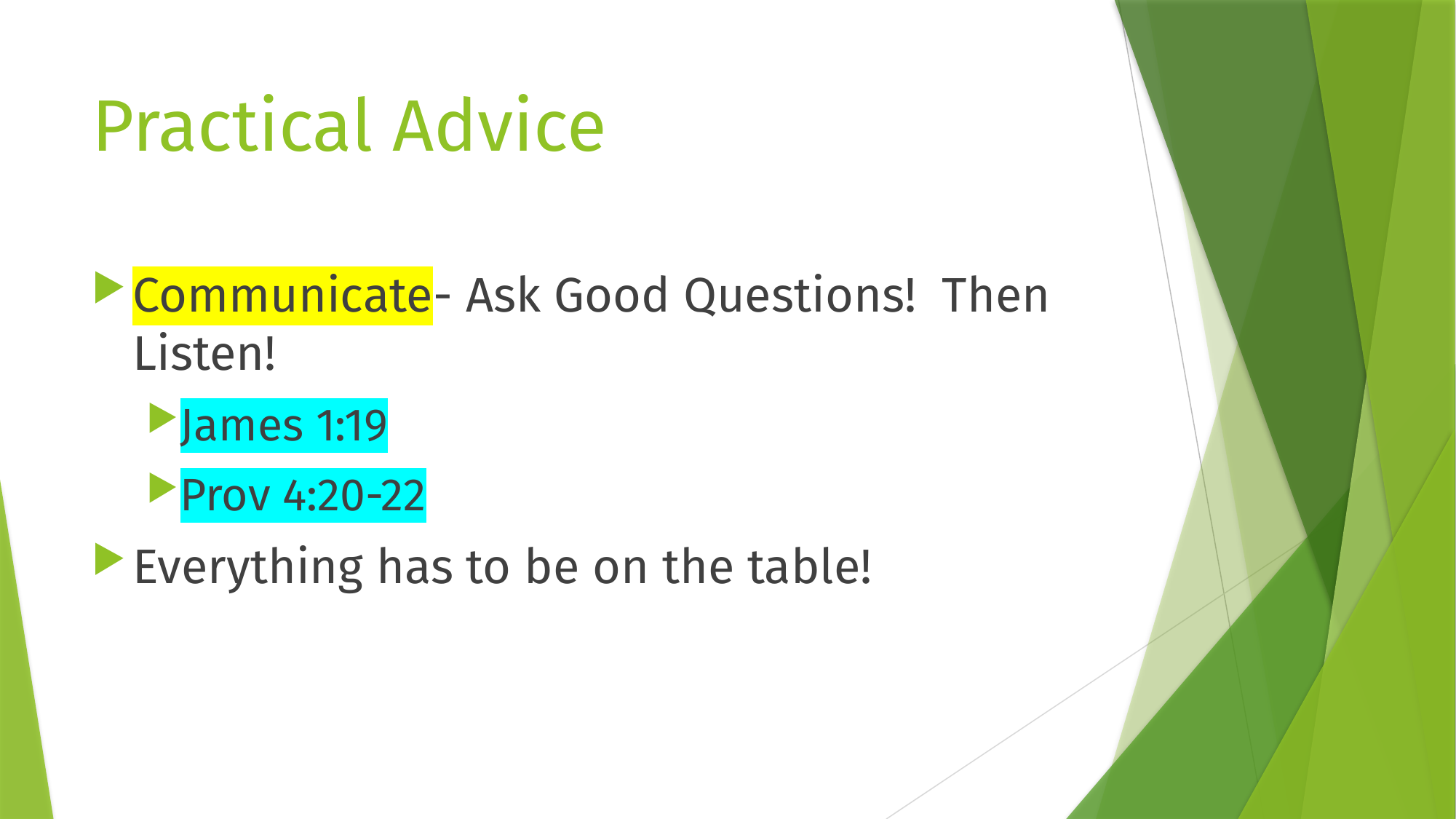

# Practical Advice
Communicate- Ask Good Questions!  Then Listen!
James 1:19
Prov 4:20-22
Everything has to be on the table!